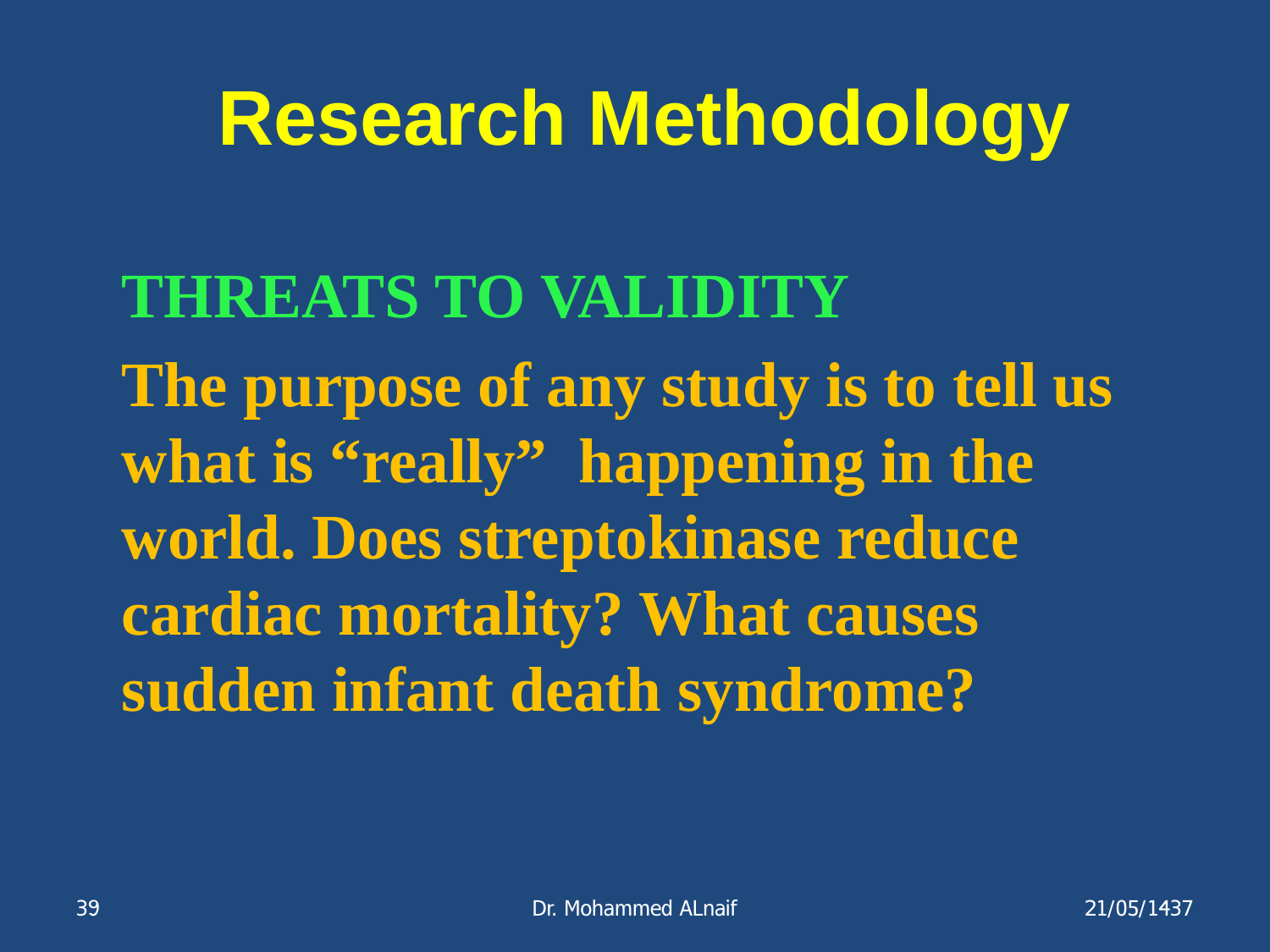

# Research Methodology
THREATS TO VALIDITY
The purpose of any study is to tell us what is “really”  happening in the world. Does streptokinase reduce cardiac mortality? What causes sudden infant death syndrome?
39
Dr. Mohammed ALnaif
21/05/1437